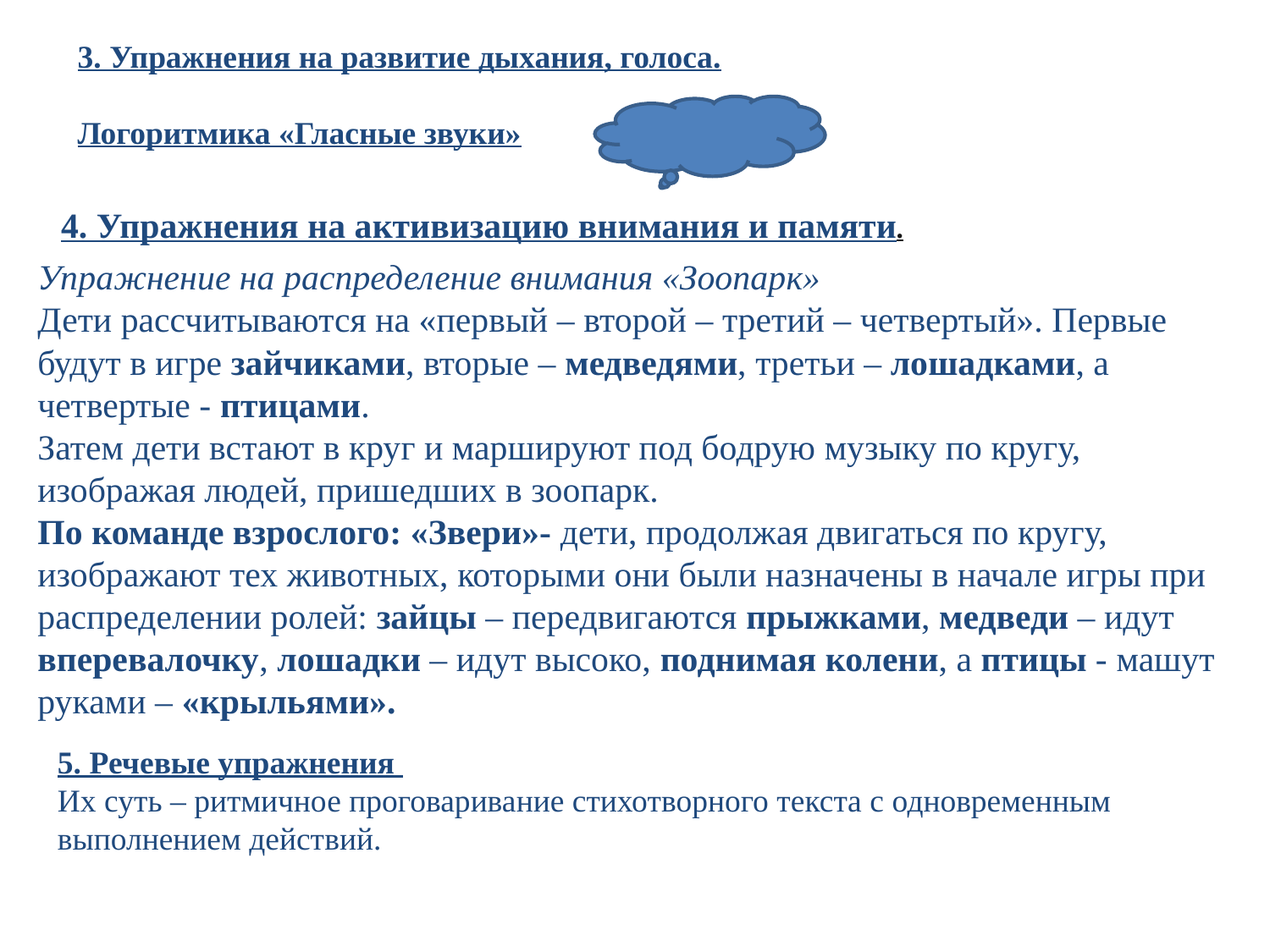

3. Упражнения на развитие дыхания, голоса.

Логоритмика «Гласные звуки»

4. Упражнения на активизацию внимания и памяти.
Упражнение на распределение внимания «Зоопарк»
Дети рассчитываются на «первый – второй – третий – четвертый». Первые будут в игре зайчиками, вторые – медведями, третьи – лошадками, а четвертые - птицами.
Затем дети встают в круг и маршируют под бодрую музыку по кругу, изображая людей, пришедших в зоопарк.
По команде взрослого: «Звери»- дети, продолжая двигаться по кругу, изображают тех животных, которыми они были назначены в начале игры при распределении ролей: зайцы – передвигаются прыжками, медведи – идут вперевалочку, лошадки – идут высоко, поднимая колени, а птицы - машут руками – «крыльями».

5. Речевые упражнения
Их суть – ритмичное проговаривание стихотворного текста с одновременным выполнением действий.